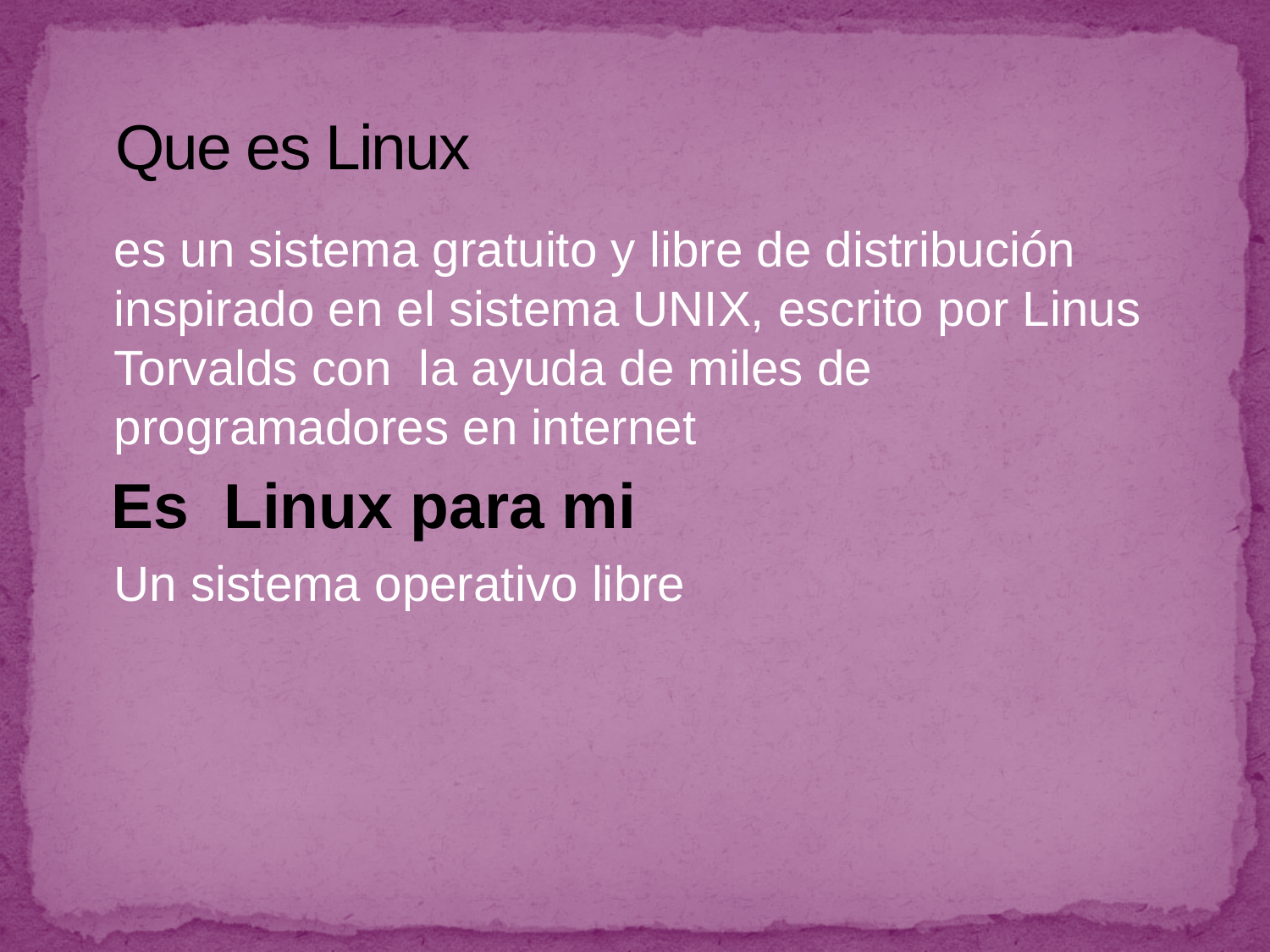

# Que es Linux
   es un sistema gratuito y libre de distribución inspirado en el sistema UNIX, escrito por Linus Torvalds con  la ayuda de miles de programadores en internet
  Es  Linux para mi
   Un sistema operativo libre